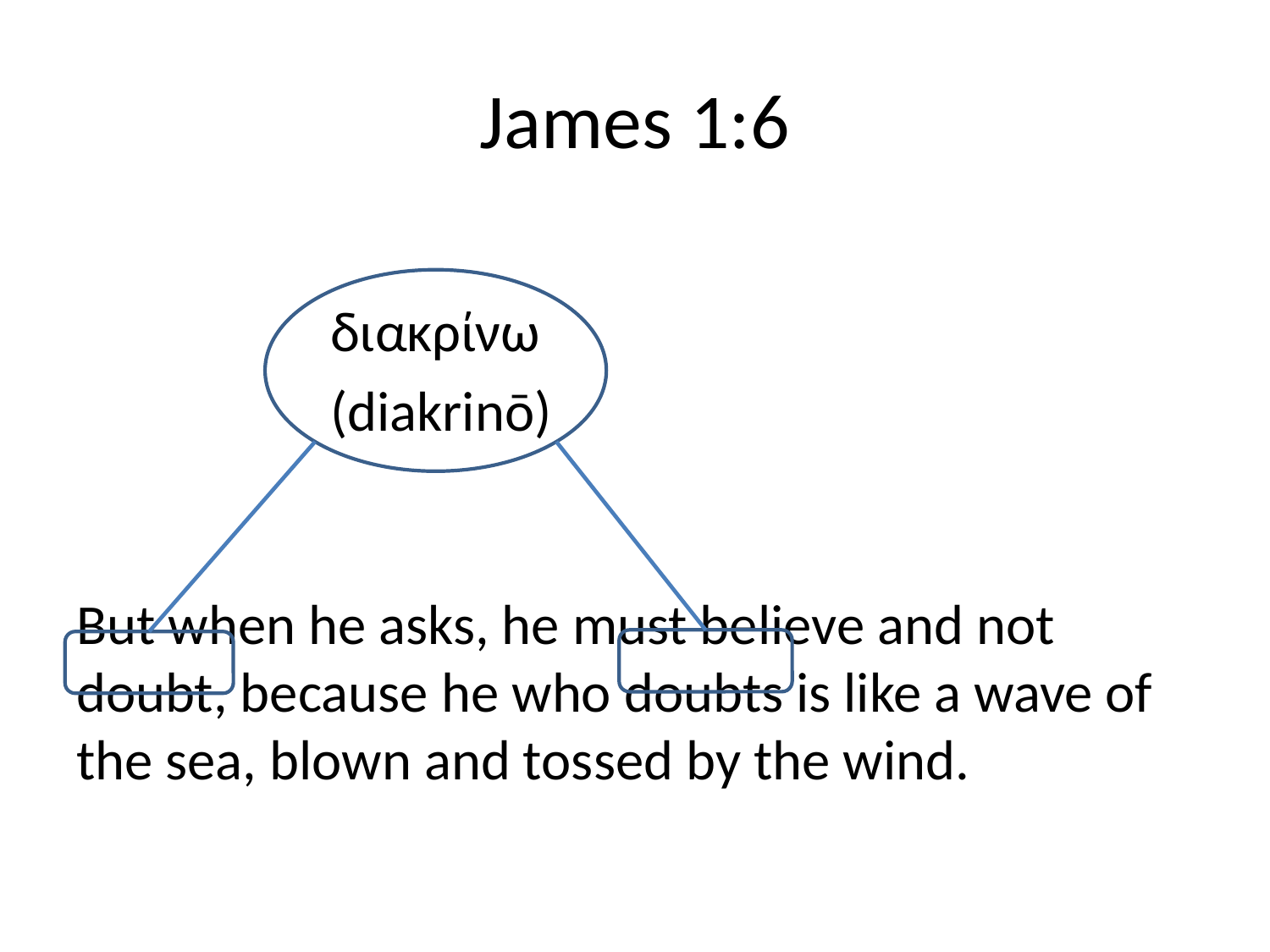

# James 1:6

		διακρίνω
		(diakrinō)

But when he asks, he must believe and not doubt, because he who doubts is like a wave of the sea, blown and tossed by the wind.